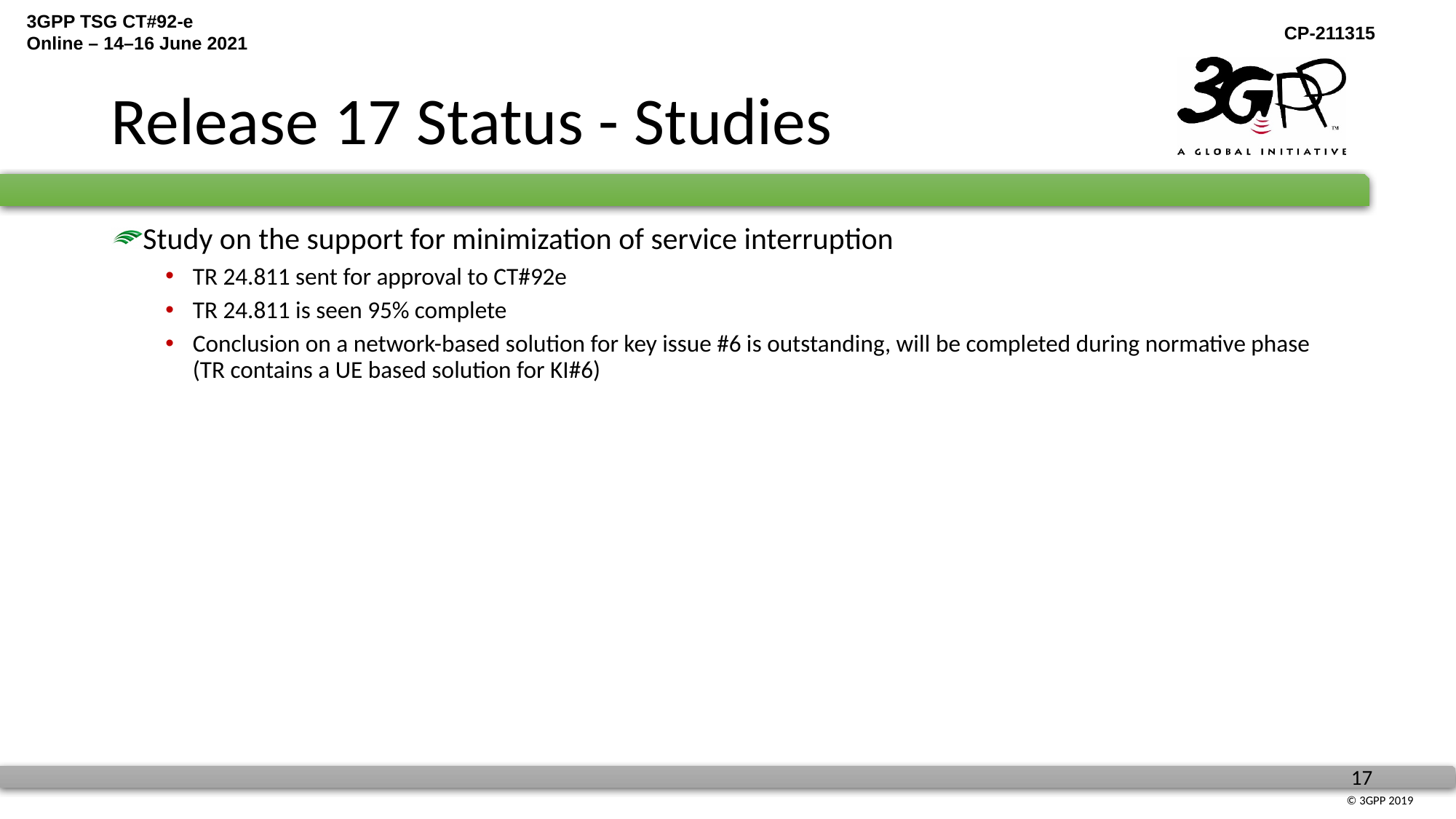

# Release 17 Status - Studies
Study on the support for minimization of service interruption
TR 24.811 sent for approval to CT#92e
TR 24.811 is seen 95% complete
Conclusion on a network-based solution for key issue #6 is outstanding, will be completed during normative phase (TR contains a UE based solution for KI#6)